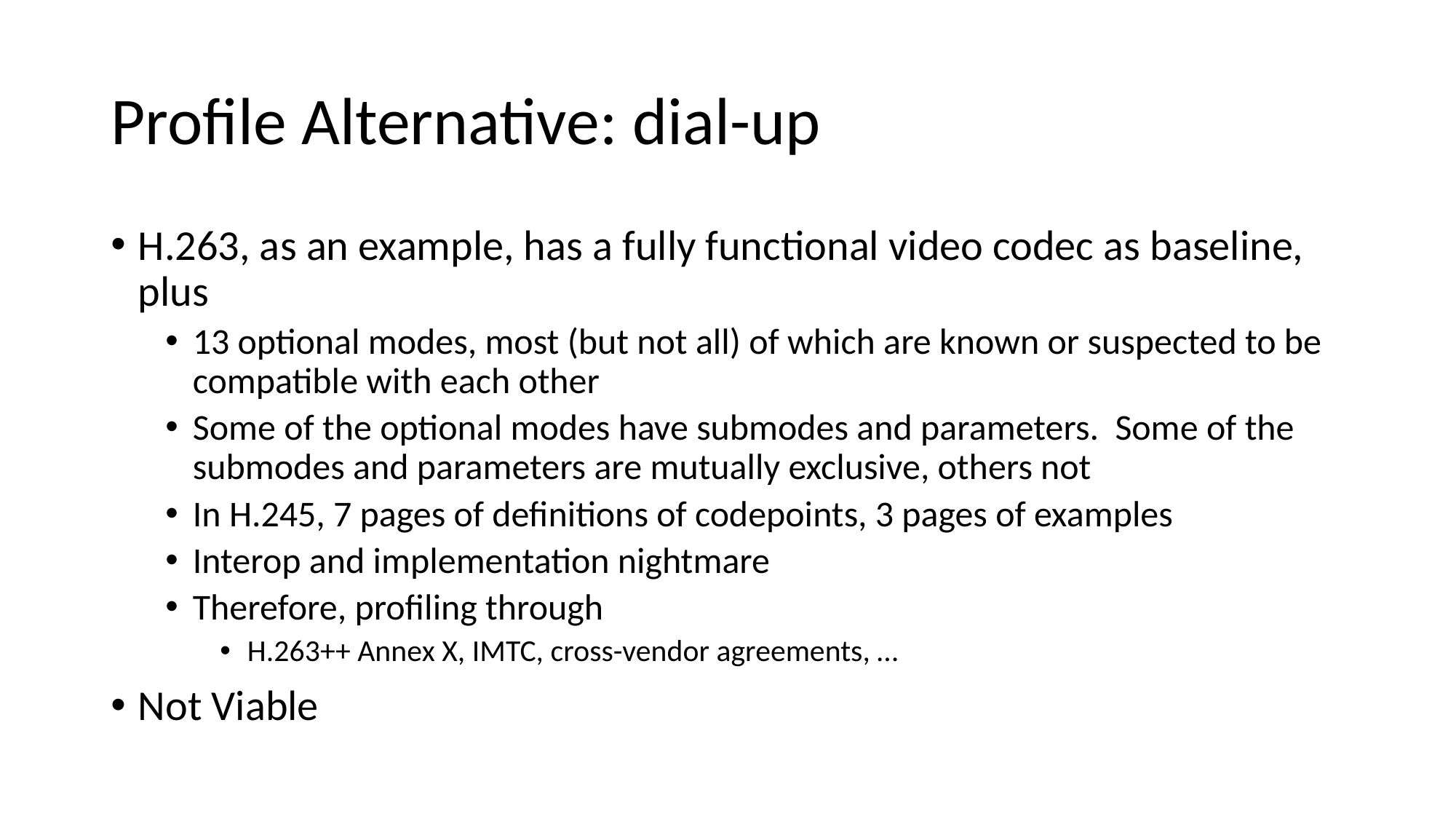

# Profile Alternative: dial-up
H.263, as an example, has a fully functional video codec as baseline, plus
13 optional modes, most (but not all) of which are known or suspected to be compatible with each other
Some of the optional modes have submodes and parameters.  Some of the submodes and parameters are mutually exclusive, others not
In H.245, 7 pages of definitions of codepoints, 3 pages of examples
Interop and implementation nightmare
Therefore, profiling through
H.263++ Annex X, IMTC, cross-vendor agreements, …
Not Viable